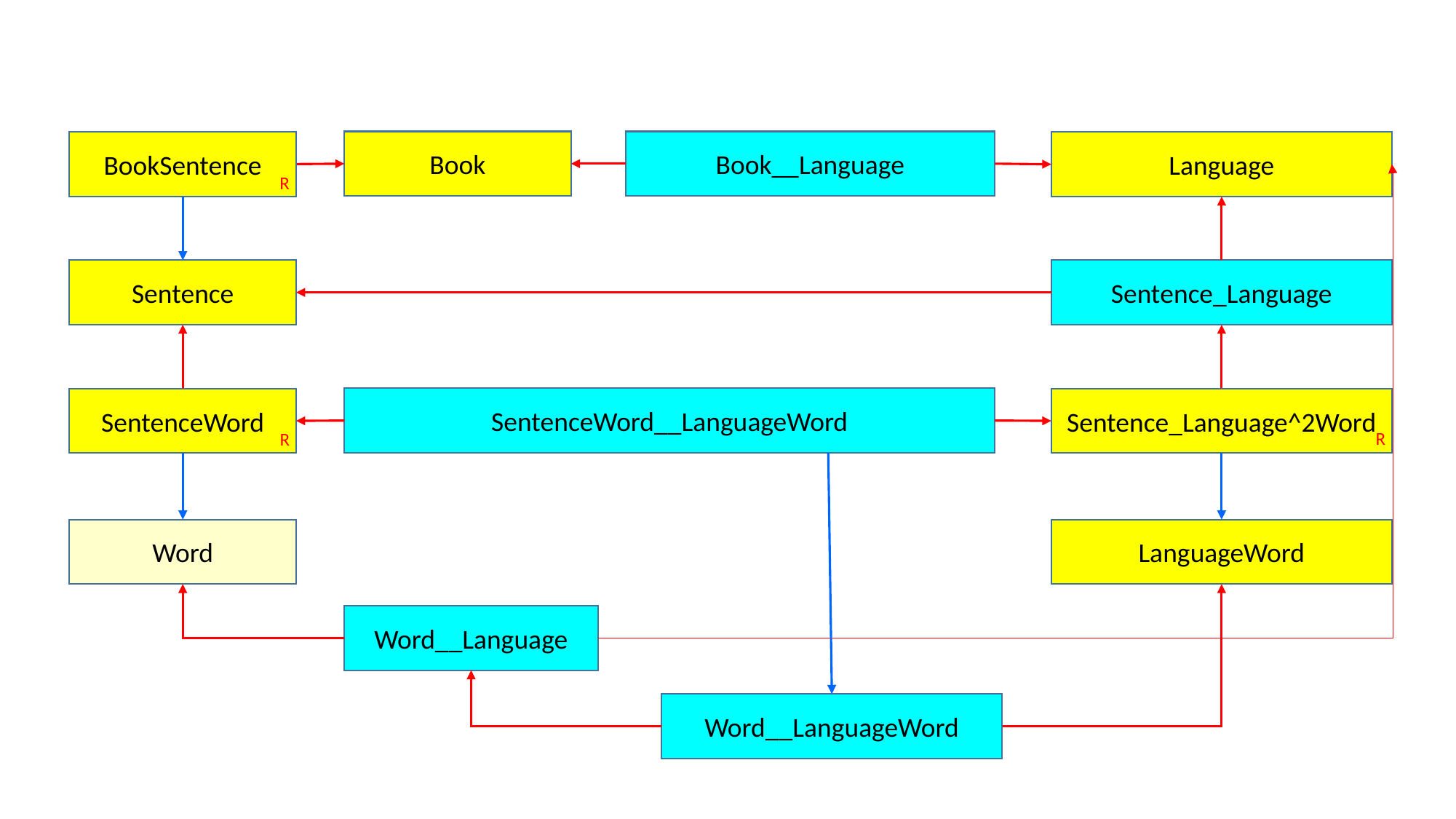

Book
Book__Language
BookSentence
Language
R
Sentence
Sentence_Language
SentenceWord__LanguageWord
SentenceWord
Sentence_Language^2Word
R
R
Word
LanguageWord
Word__Language
Word__LanguageWord